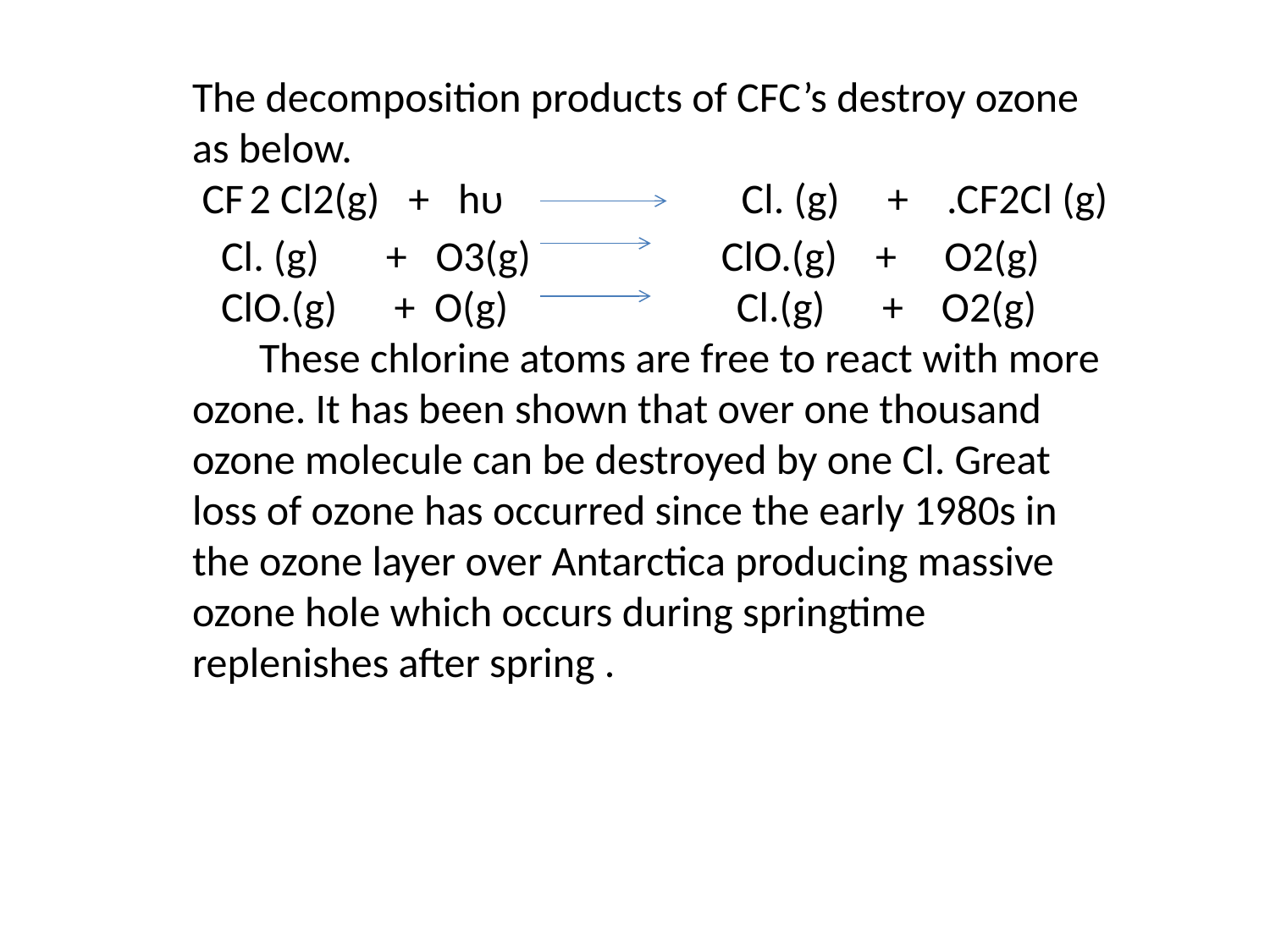

The decomposition products of CFC’s destroy ozone as below.
 CF 2 Cl2(g)   +   hυ                         Cl. (g)     +    .CF2Cl (g)
   Cl. (g)       +   O3(g)                    ClO.(g)    +     O2(g)
   ClO.(g)      +  O(g)                        Cl.(g)      +    O2(g)
       These chlorine atoms are free to react with more ozone. It has been shown that over one thousand ozone molecule can be destroyed by one Cl. Great loss of ozone has occurred since the early 1980s in the ozone layer over Antarctica producing massive ozone hole which occurs during springtime  replenishes after spring .